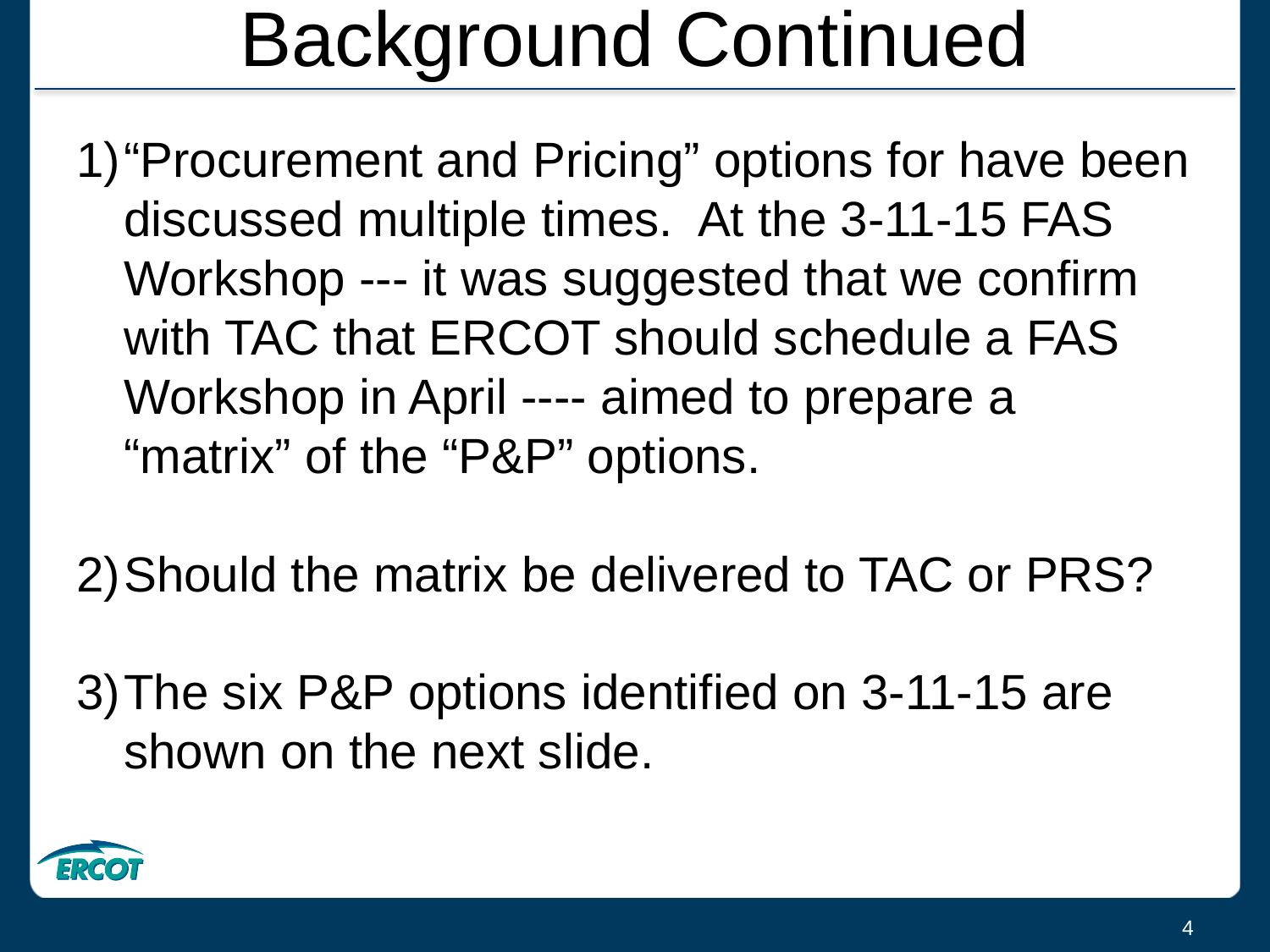

# Background Continued
“Procurement and Pricing” options for have been discussed multiple times.  At the 3-11-15 FAS Workshop --- it was suggested that we confirm with TAC that ERCOT should schedule a FAS Workshop in April ---- aimed to prepare a “matrix” of the “P&P” options.

Should the matrix be delivered to TAC or PRS?

The six P&P options identified on 3-11-15 are shown on the next slide.

4